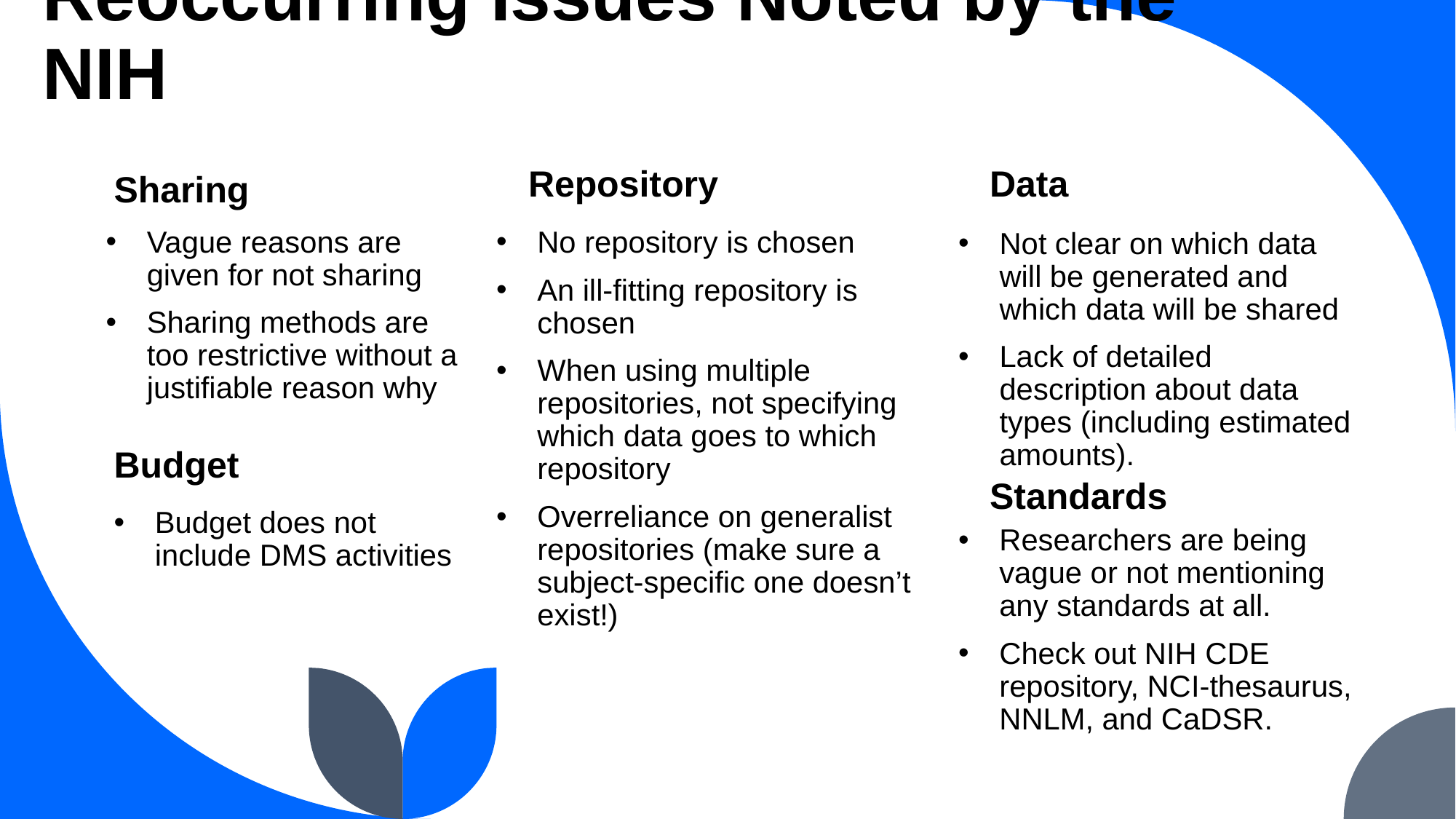

# Reoccurring Issues Noted by the NIH
Repository
Data
Sharing
Vague reasons are given for not sharing
Sharing methods are too restrictive without a justifiable reason why
No repository is chosen
An ill-fitting repository is chosen
When using multiple repositories, not specifying which data goes to which repository
Overreliance on generalist repositories (make sure a subject-specific one doesn’t exist!)
Not clear on which data will be generated and which data will be shared
Lack of detailed description about data types (including estimated amounts).
Budget
Standards
Budget does not include DMS activities
Researchers are being vague or not mentioning any standards at all.
Check out NIH CDE repository, NCI-thesaurus, NNLM, and CaDSR.